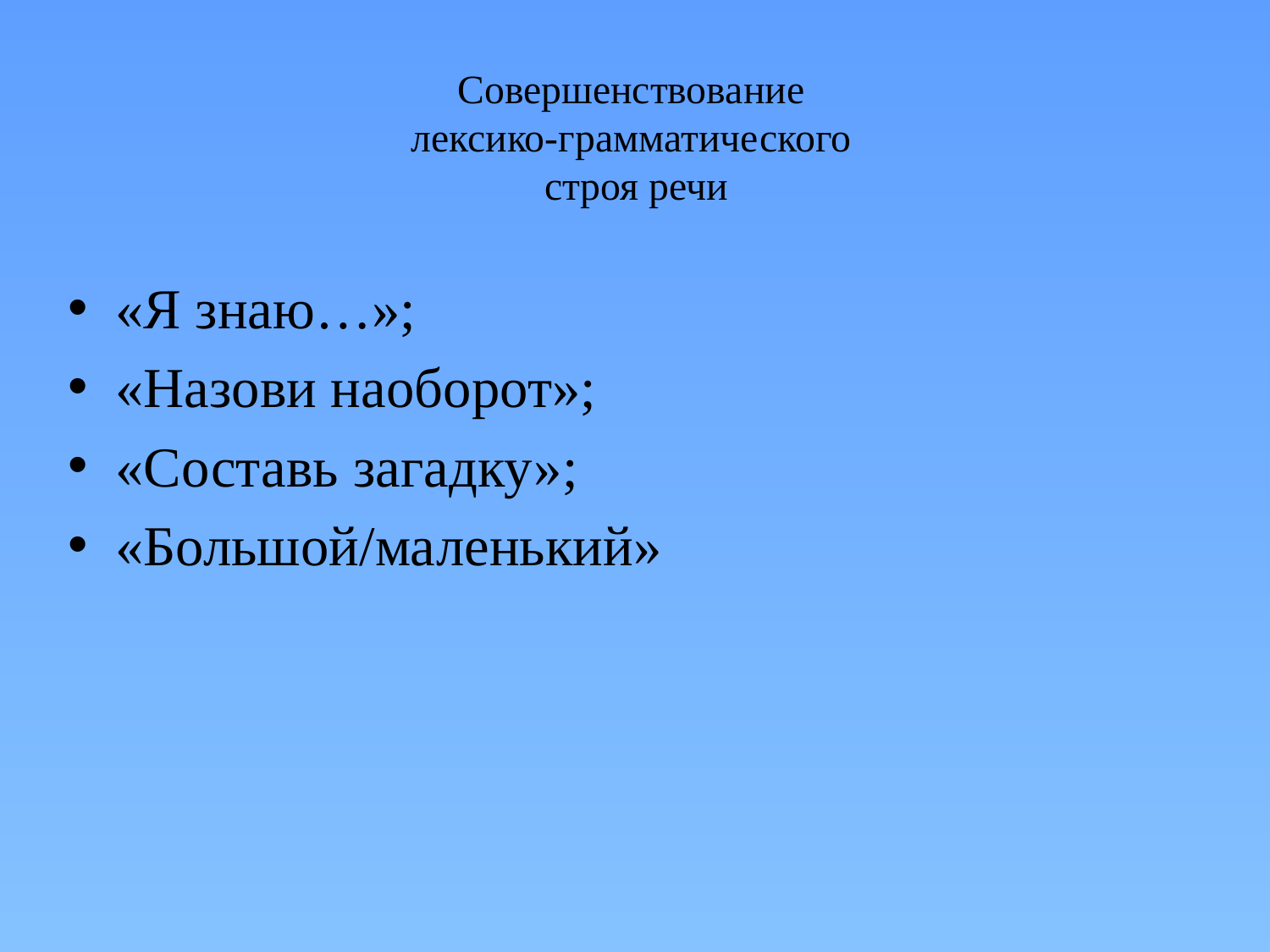

# Совершенствование лексико-грамматического строя речи
«Я знаю…»;
«Назови наоборот»;
«Составь загадку»;
«Большой/маленький»